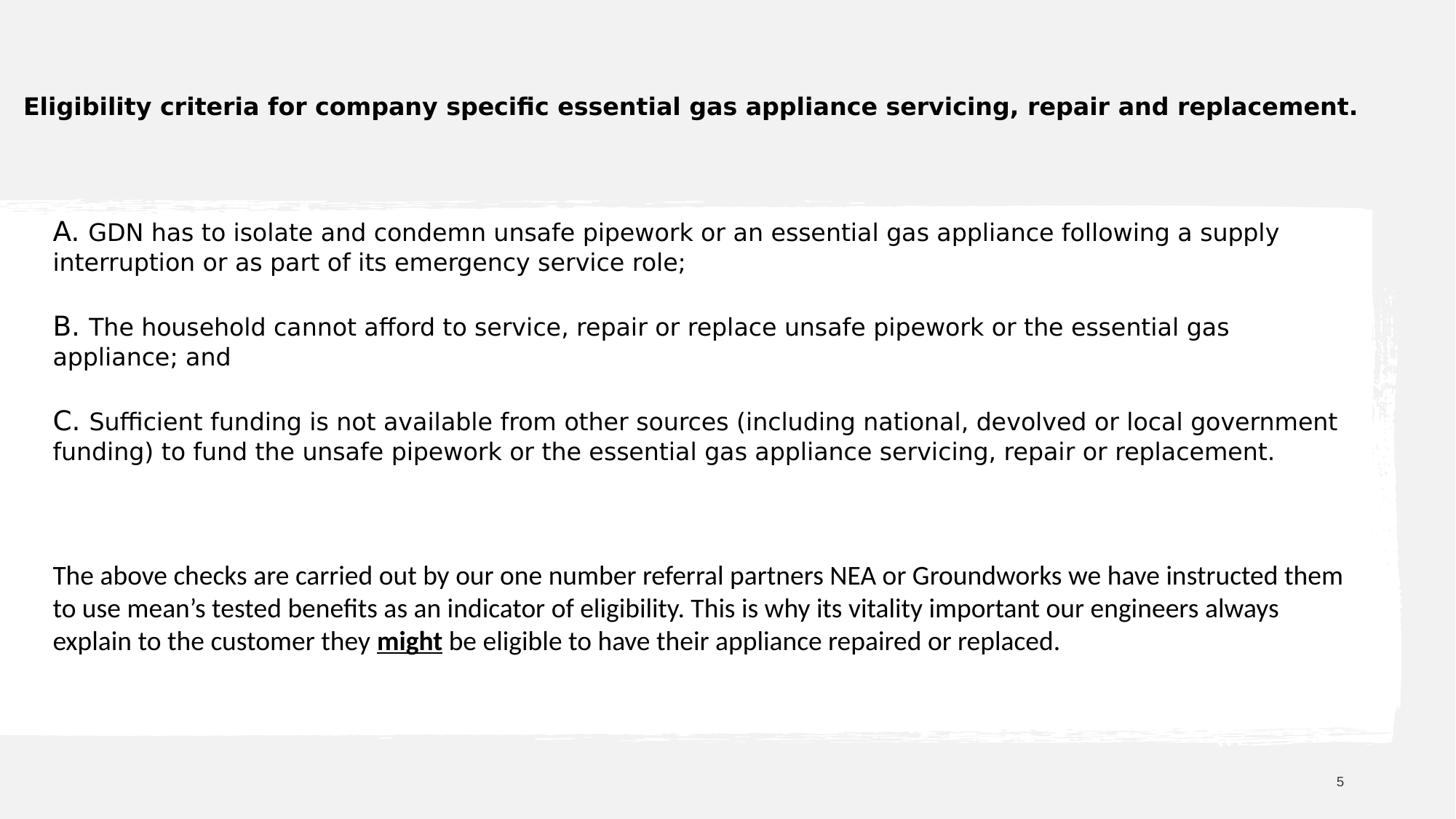

# Eligibility criteria #2
Eligibility criteria for company specific essential gas appliance servicing, repair and replacement.

A. GDN has to isolate and condemn unsafe pipework or an essential gas appliance following a supply interruption or as part of its emergency service role;

B. The household cannot afford to service, repair or replace unsafe pipework or the essential gas appliance; and

C. Sufficient funding is not available from other sources (including national, devolved or local government funding) to fund the unsafe pipework or the essential gas appliance servicing, repair or replacement.

The above checks are carried out by our one number referral partners NEA or Groundworks we have instructed them to use mean’s tested benefits as an indicator of eligibility. This is why its vitality important our engineers always explain to the customer they might be eligible to have their appliance repaired or replaced.
5